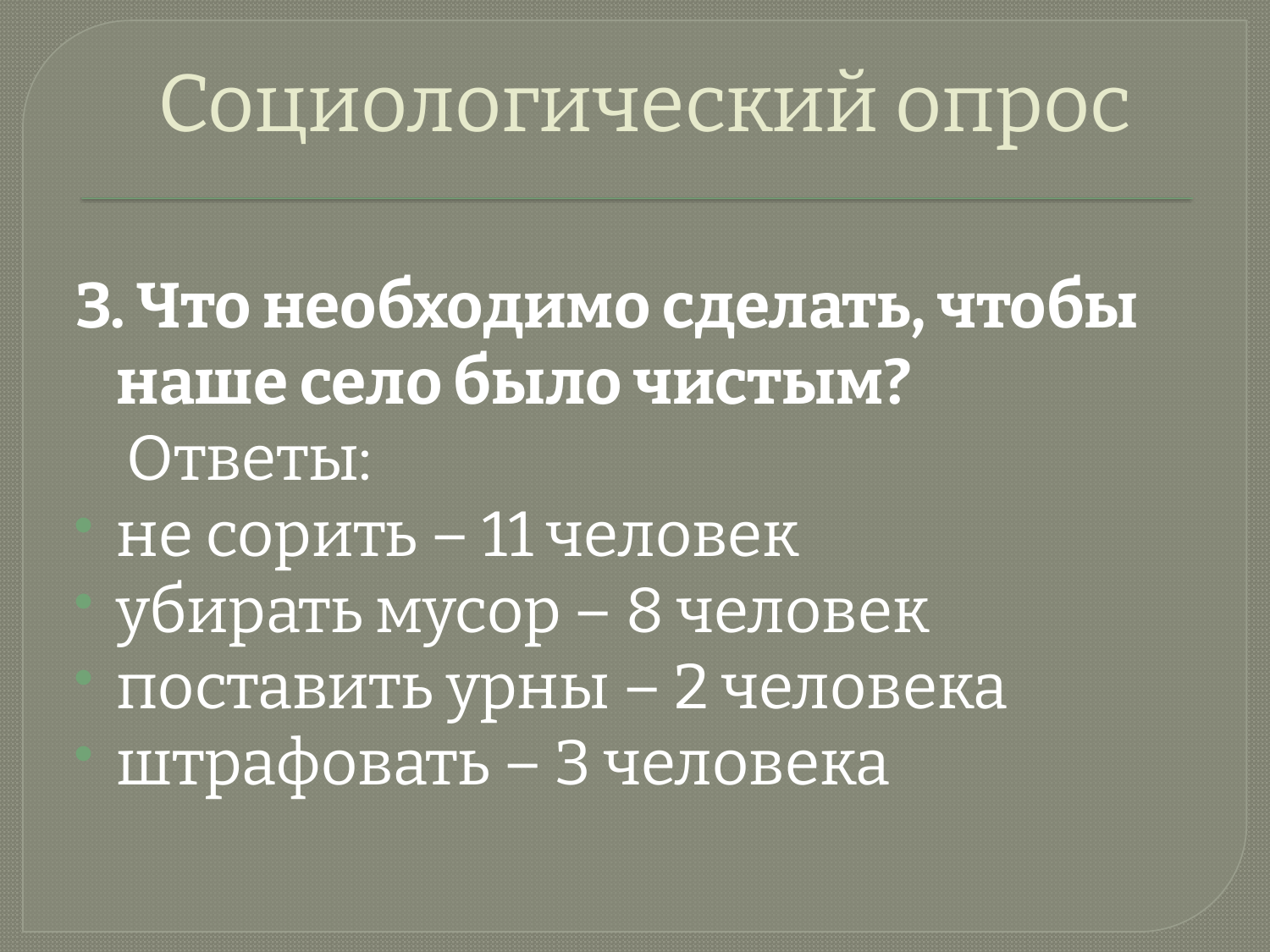

# Социологический опрос
3. Что необходимо сделать, чтобы наше село было чистым?
    Ответы:
не сорить – 11 человек
убирать мусор – 8 человек
поставить урны – 2 человека
штрафовать – 3 человека